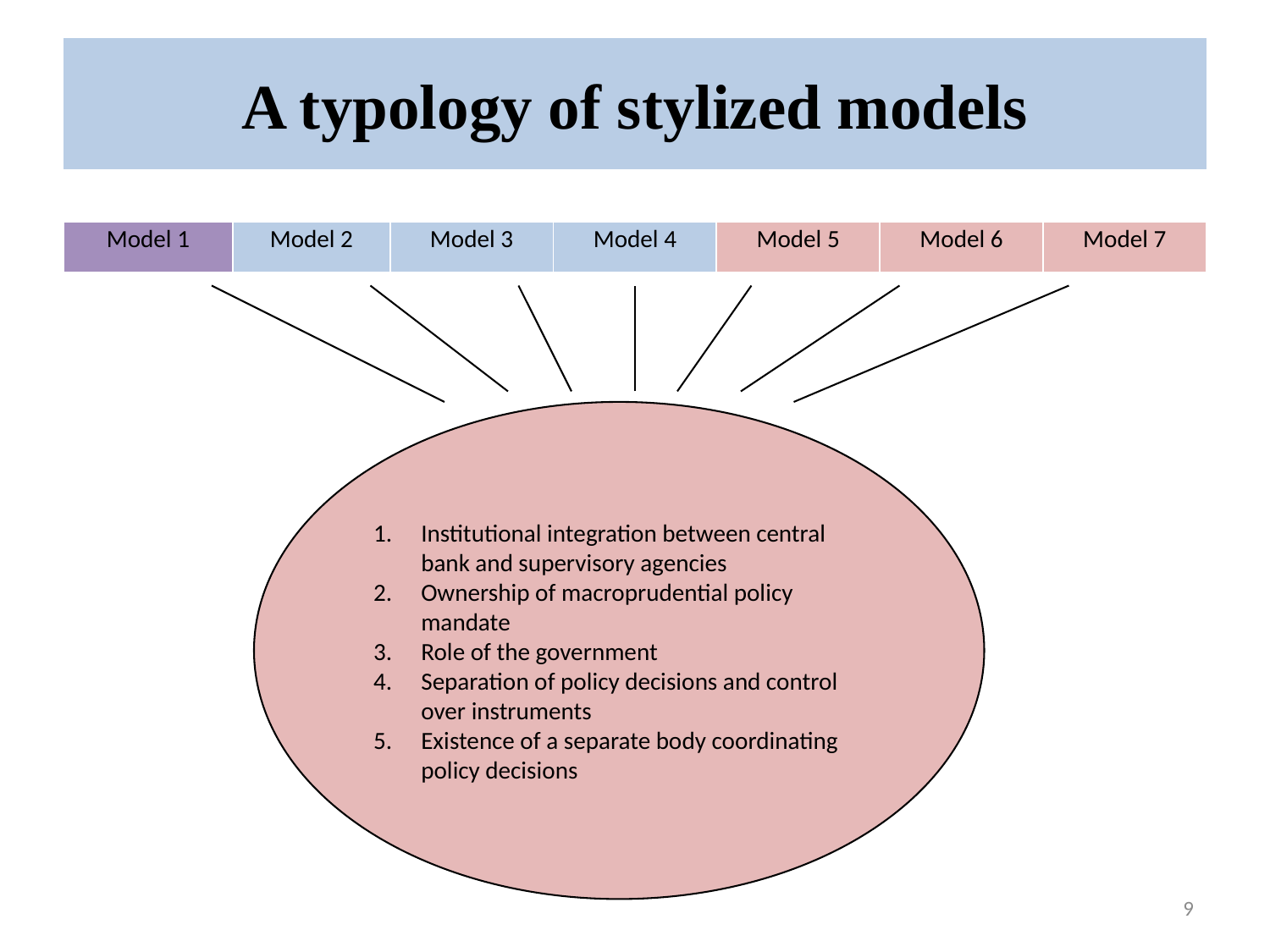

# A typology of stylized models
| Model 1 | Model 2 | Model 3 | Model 4 | Model 5 | Model 6 | Model 7 |
| --- | --- | --- | --- | --- | --- | --- |
Institutional integration between central bank and supervisory agencies
Ownership of macroprudential policy mandate
Role of the government
Separation of policy decisions and control over instruments
Existence of a separate body coordinating policy decisions
9